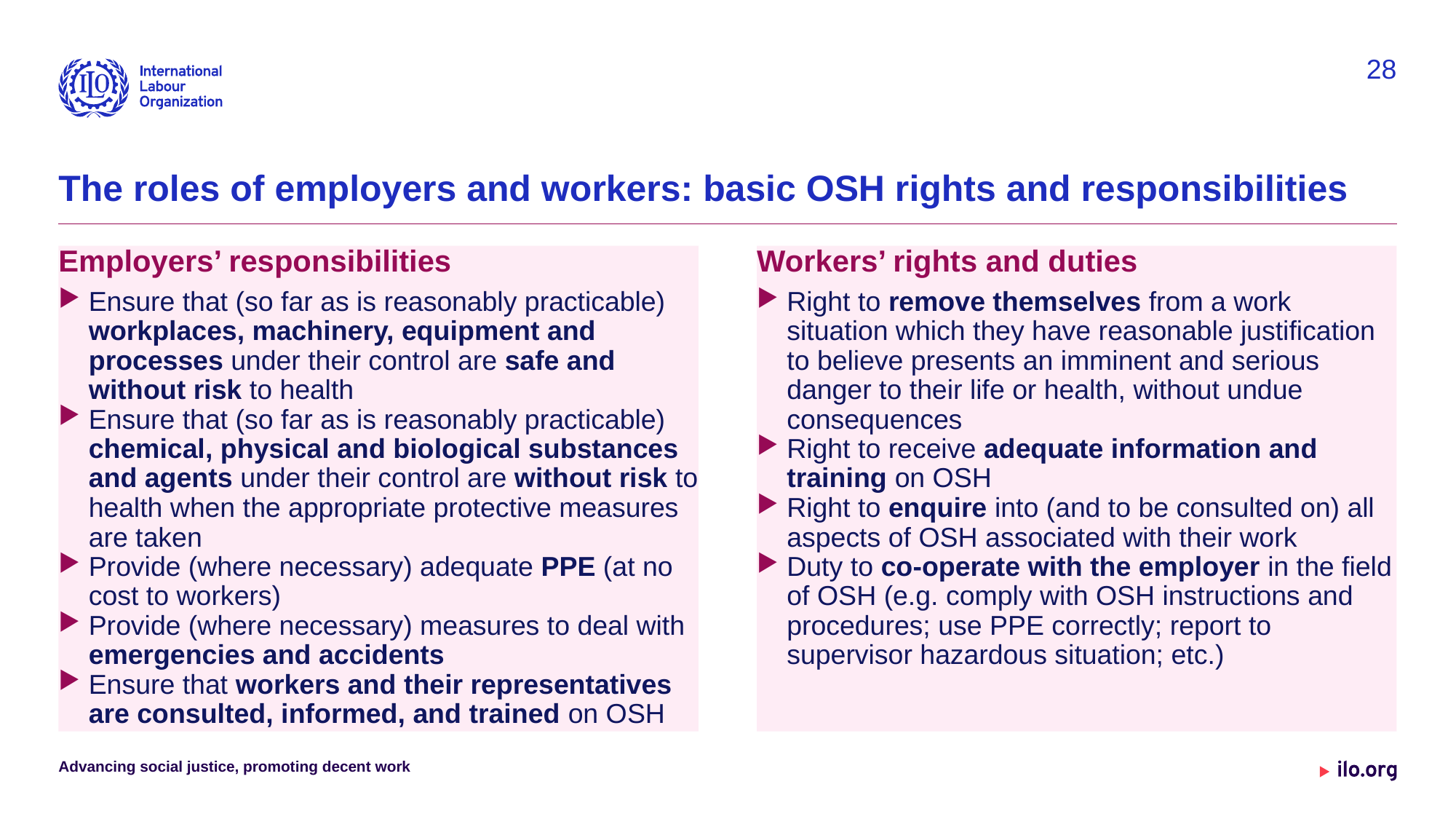

28
# The roles of employers and workers: basic OSH rights and responsibilities
Employers’ responsibilities
Ensure that (so far as is reasonably practicable) workplaces, machinery, equipment and processes under their control are safe and without risk to health
Ensure that (so far as is reasonably practicable) chemical, physical and biological substances and agents under their control are without risk to health when the appropriate protective measures are taken
Provide (where necessary) adequate PPE (at no cost to workers)
Provide (where necessary) measures to deal with emergencies and accidents
Ensure that workers and their representatives are consulted, informed, and trained on OSH

Workers’ rights and duties
Right to remove themselves from a work situation which they have reasonable justification to believe presents an imminent and serious danger to their life or health, without undue consequences
Right to receive adequate information and training on OSH
Right to enquire into (and to be consulted on) all aspects of OSH associated with their work
Duty to co-operate with the employer in the field of OSH (e.g. comply with OSH instructions and procedures; use PPE correctly; report to supervisor hazardous situation; etc.)
Advancing social justice, promoting decent work
Date: Monday / 01 / October / 2019